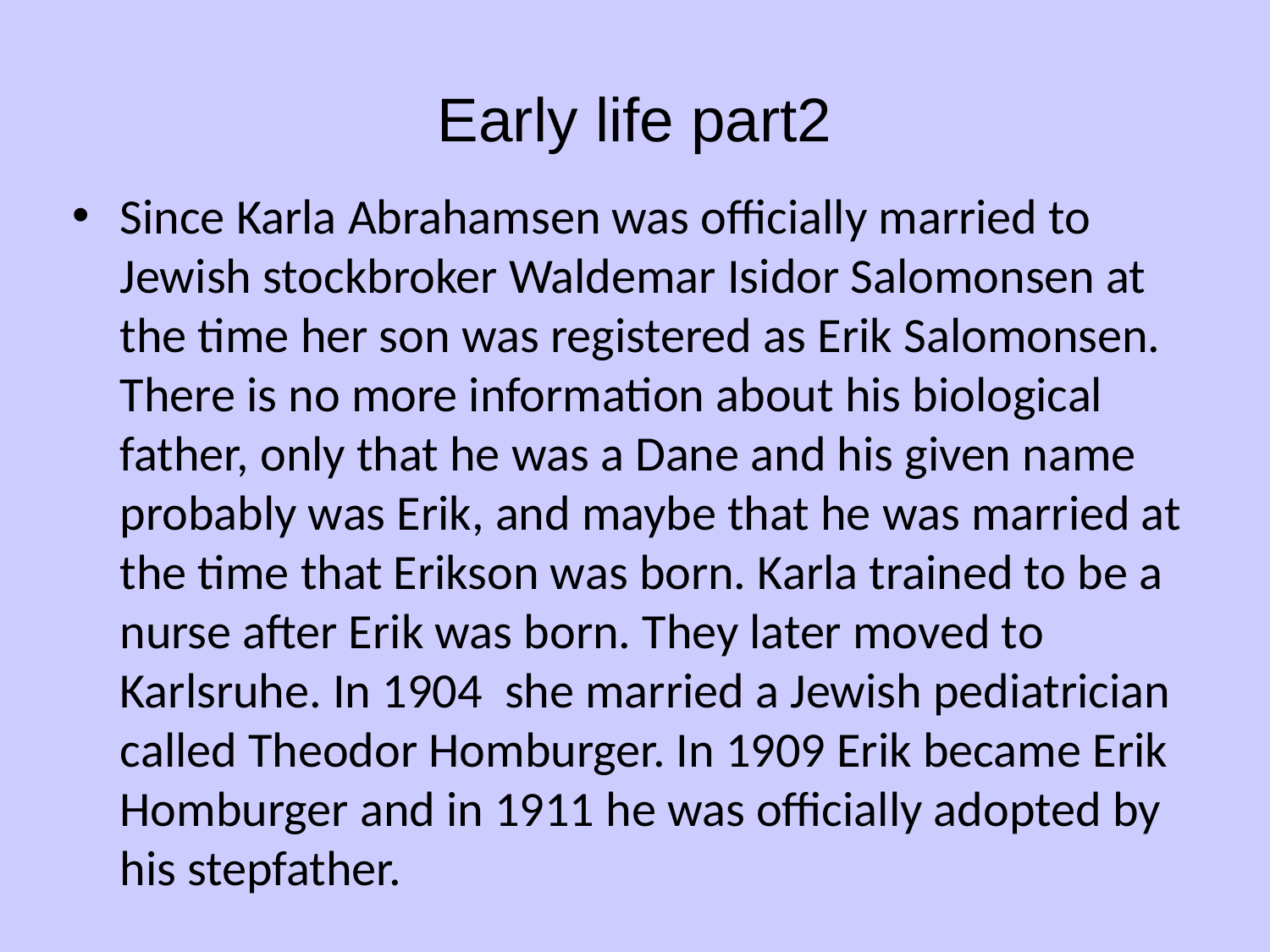

# Early life part2
Since Karla Abrahamsen was officially married to Jewish stockbroker Waldemar Isidor Salomonsen at the time her son was registered as Erik Salomonsen. There is no more information about his biological father, only that he was a Dane and his given name probably was Erik, and maybe that he was married at the time that Erikson was born. Karla trained to be a nurse after Erik was born. They later moved to Karlsruhe. In 1904  she married a Jewish pediatrician called Theodor Homburger. In 1909 Erik became Erik Homburger and in 1911 he was officially adopted by his stepfather.